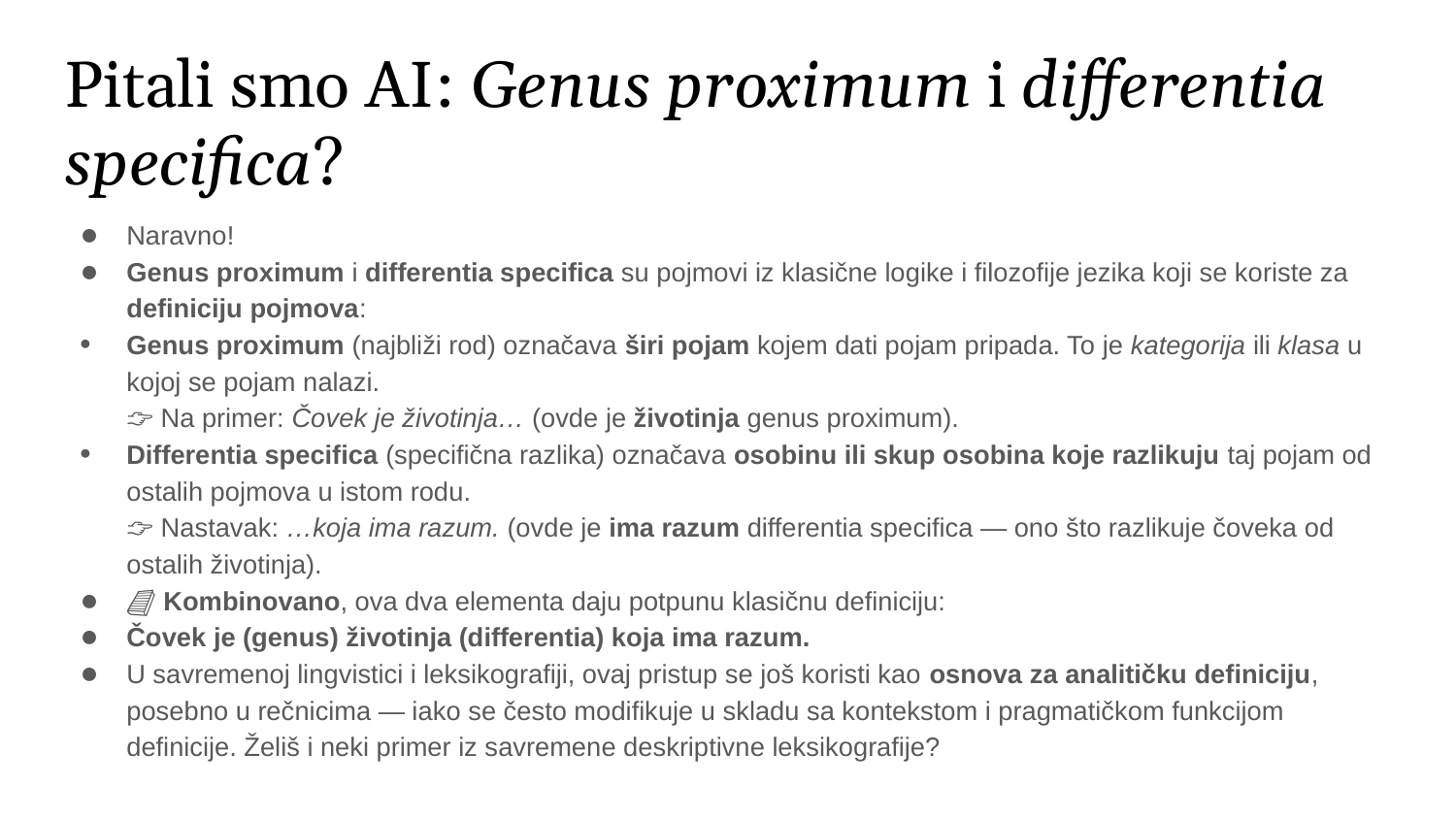

# Pitali smo AI: Genus proximum i differentia specifica?
Naravno!
Genus proximum i differentia specifica su pojmovi iz klasične logike i filozofije jezika koji se koriste za definiciju pojmova:
Genus proximum (najbliži rod) označava širi pojam kojem dati pojam pripada. To je kategorija ili klasa u kojoj se pojam nalazi.
👉 Na primer: Čovek je životinja… (ovde je životinja genus proximum).
Differentia specifica (specifična razlika) označava osobinu ili skup osobina koje razlikuju taj pojam od ostalih pojmova u istom rodu.
👉 Nastavak: …koja ima razum. (ovde je ima razum differentia specifica — ono što razlikuje čoveka od ostalih životinja).
📘 Kombinovano, ova dva elementa daju potpunu klasičnu definiciju:
Čovek je (genus) životinja (differentia) koja ima razum.
U savremenoj lingvistici i leksikografiji, ovaj pristup se još koristi kao osnova za analitičku definiciju, posebno u rečnicima — iako se često modifikuje u skladu sa kontekstom i pragmatičkom funkcijom definicije. Želiš i neki primer iz savremene deskriptivne leksikografije?